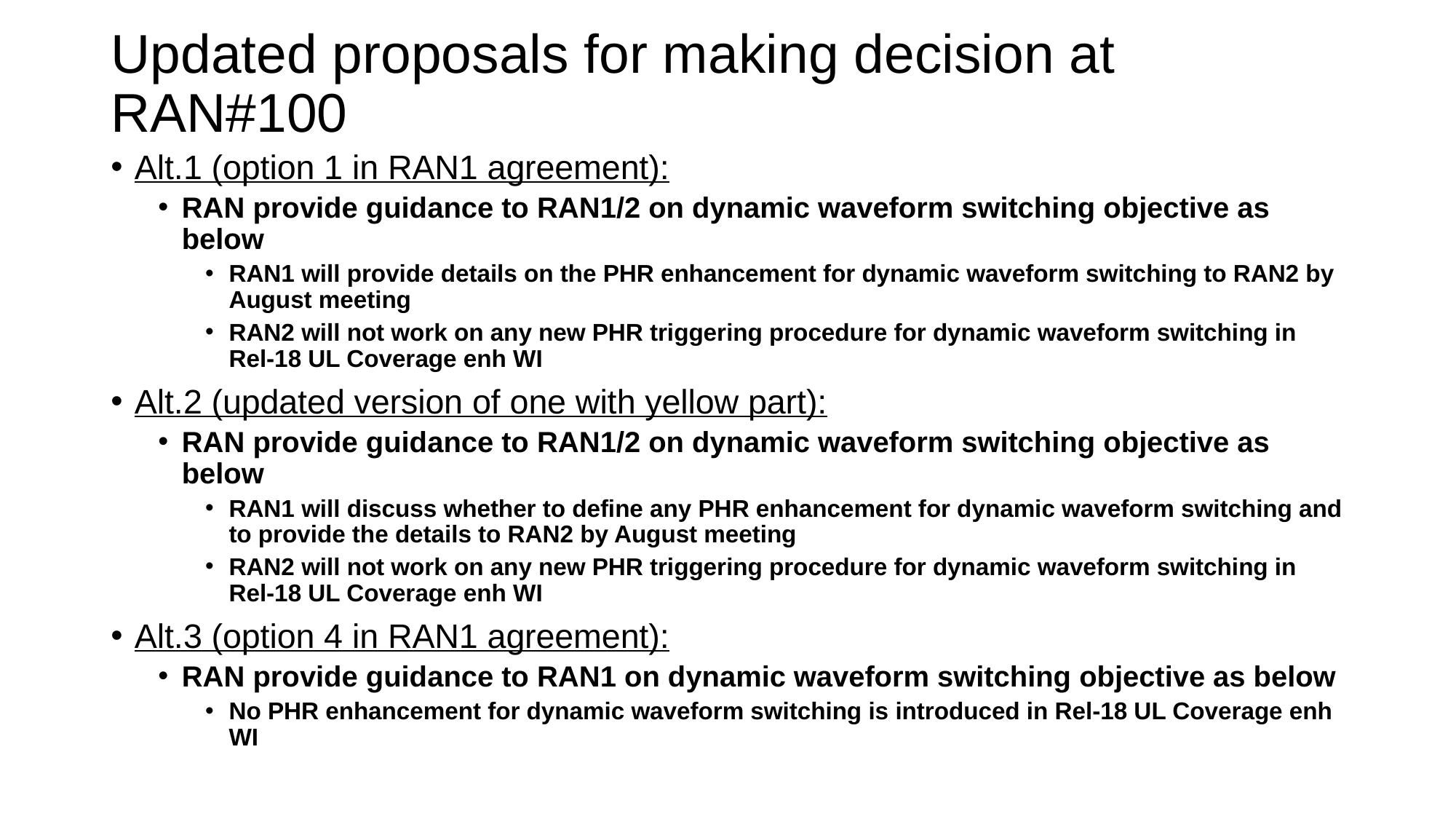

# Updated proposals for making decision at RAN#100
Alt.1 (option 1 in RAN1 agreement):
RAN provide guidance to RAN1/2 on dynamic waveform switching objective as below
RAN1 will provide details on the PHR enhancement for dynamic waveform switching to RAN2 by August meeting
RAN2 will not work on any new PHR triggering procedure for dynamic waveform switching in Rel-18 UL Coverage enh WI
Alt.2 (updated version of one with yellow part):
RAN provide guidance to RAN1/2 on dynamic waveform switching objective as below
RAN1 will discuss whether to define any PHR enhancement for dynamic waveform switching and to provide the details to RAN2 by August meeting
RAN2 will not work on any new PHR triggering procedure for dynamic waveform switching in Rel-18 UL Coverage enh WI
Alt.3 (option 4 in RAN1 agreement):
RAN provide guidance to RAN1 on dynamic waveform switching objective as below
No PHR enhancement for dynamic waveform switching is introduced in Rel-18 UL Coverage enh WI